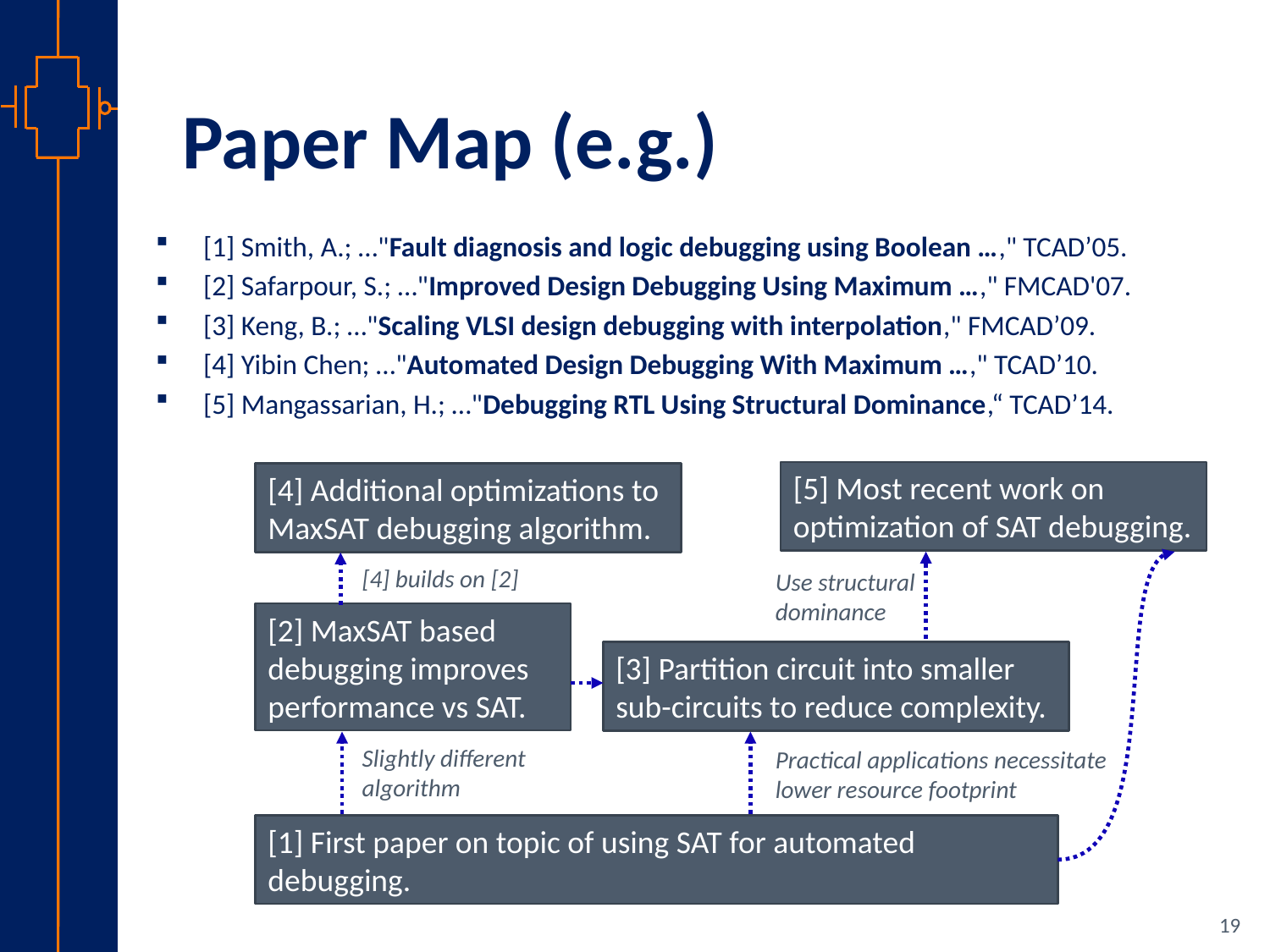

# Paper Map (e.g.)
[1] Smith, A.; …"Fault diagnosis and logic debugging using Boolean …," TCAD’05.
[2] Safarpour, S.; …"Improved Design Debugging Using Maximum …," FMCAD'07.
[3] Keng, B.; …"Scaling VLSI design debugging with interpolation," FMCAD’09.
[4] Yibin Chen; …"Automated Design Debugging With Maximum …," TCAD’10.
[5] Mangassarian, H.; …"Debugging RTL Using Structural Dominance,“ TCAD’14.
[5] Most recent work on optimization of SAT debugging.
[4] Additional optimizations to MaxSAT debugging algorithm.

[4] builds on [2]
Use structural dominance
[2] MaxSAT based debugging improves performance vs SAT.
[3] Partition circuit into smaller sub-circuits to reduce complexity.

Slightly different algorithm
Practical applications necessitate lower resource footprint
[1] First paper on topic of using SAT for automated debugging.
19